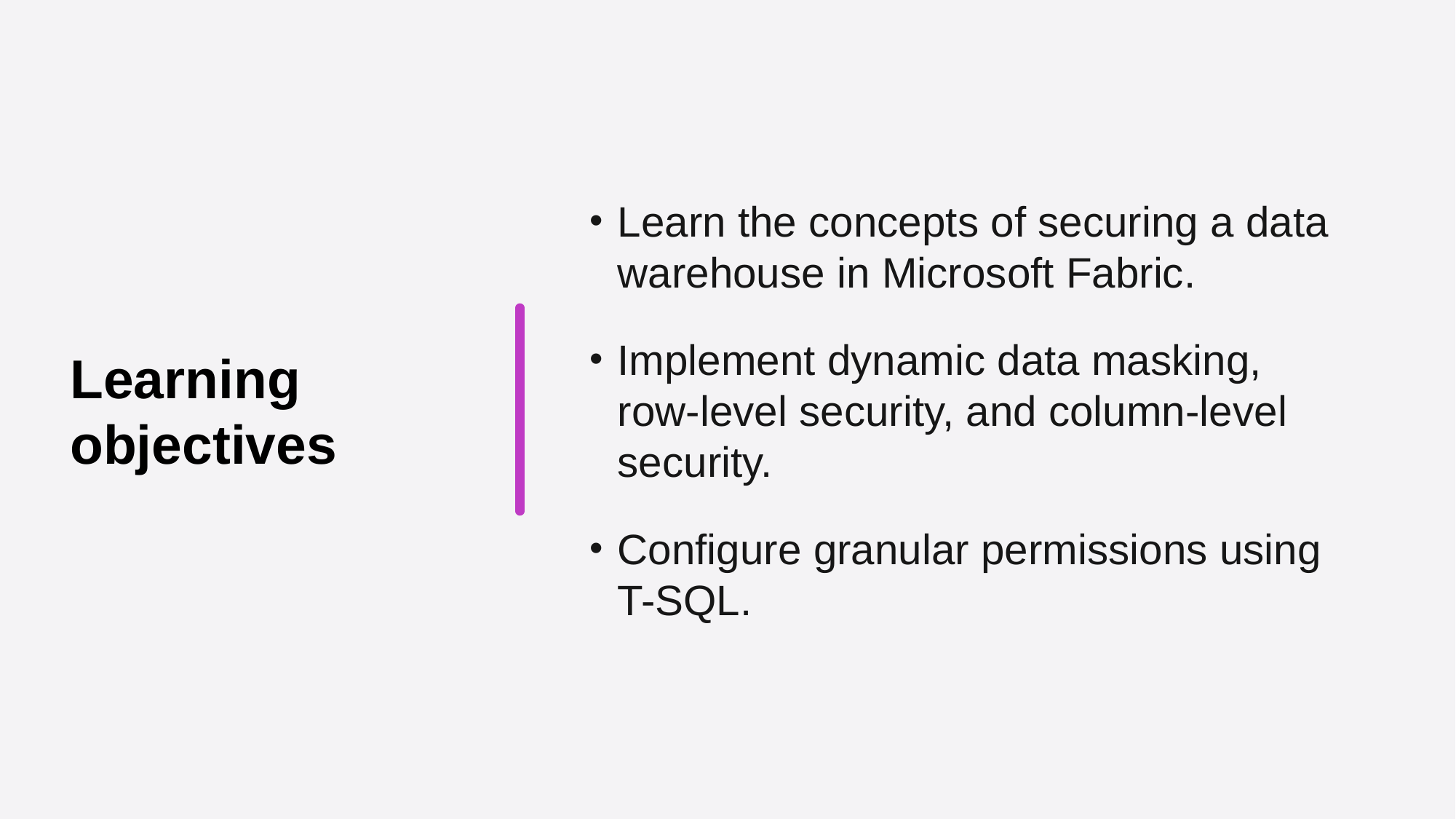

Learn the concepts of securing a data warehouse in Microsoft Fabric.
Implement dynamic data masking, row-level security, and column-level security.
Configure granular permissions using T-SQL.
# Learning objectives